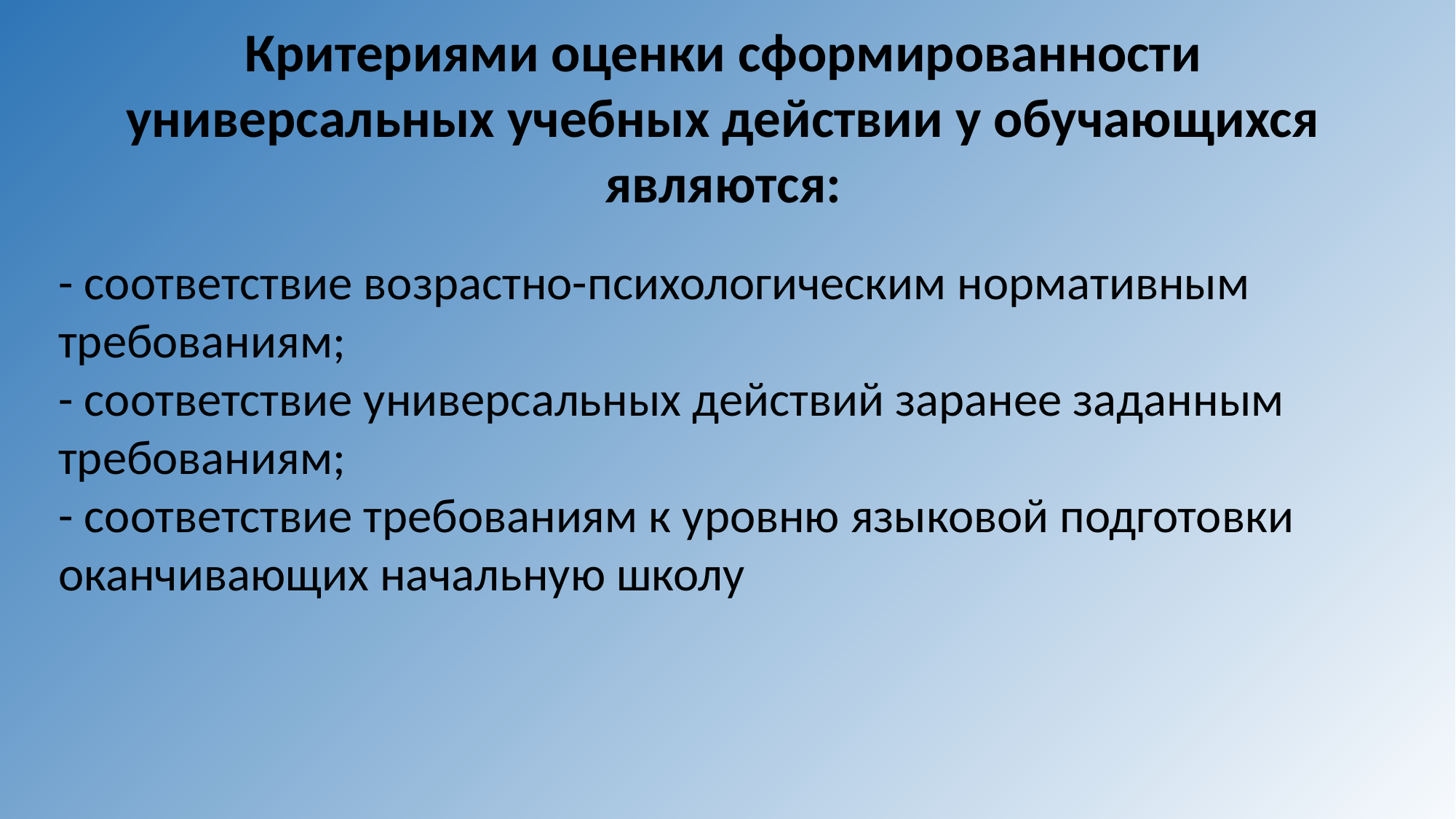

Критериями оценки сформированности универсальных учебных действии у обучающихся являются:
- соответствие возрастно-психологическим нормативным требованиям;
- соответствие универсальных действий заранее заданным требованиям;
- соответствие требованиям к уровню языковой подготовки оканчивающих начальную школу